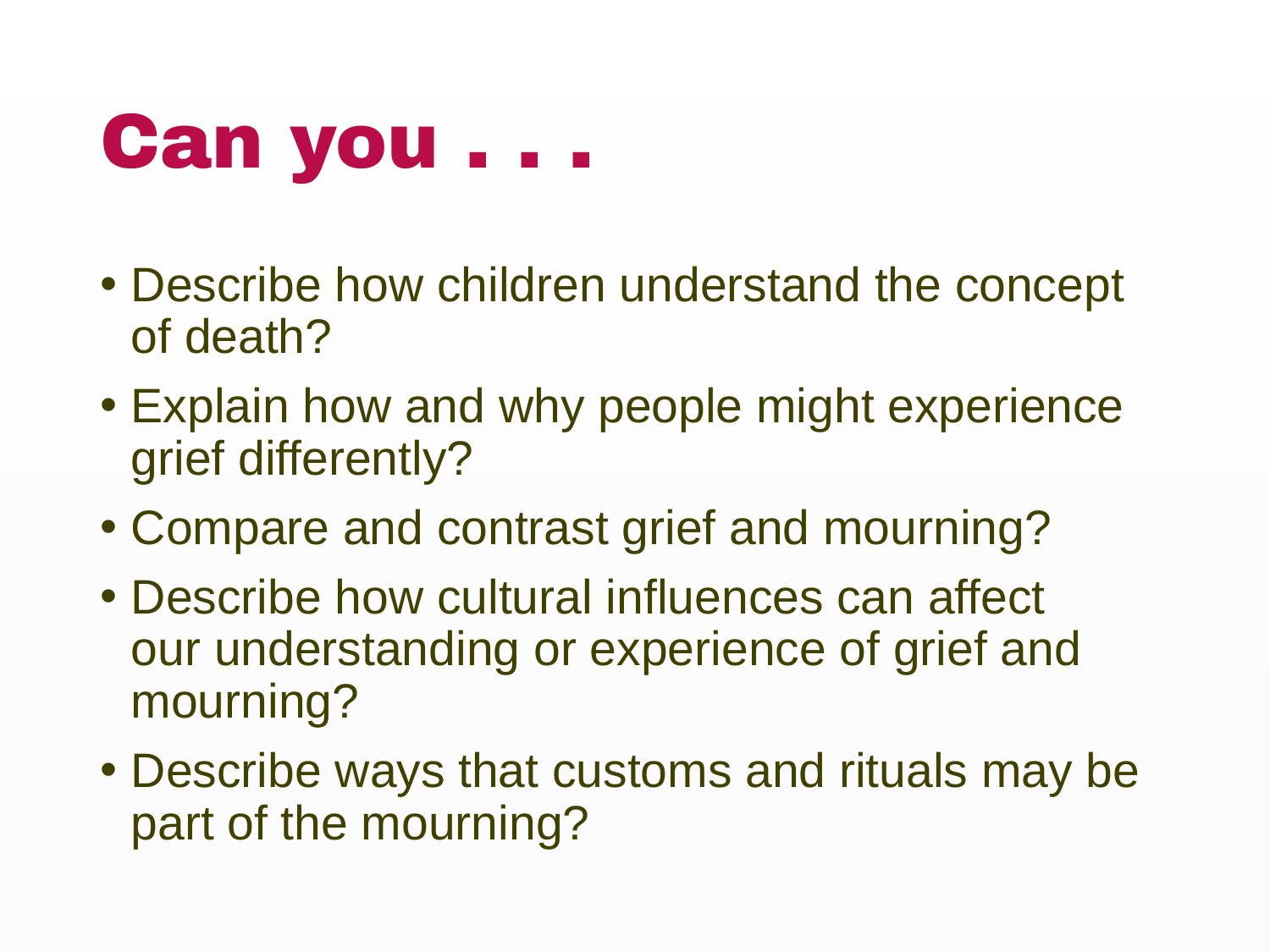

# Can you . . .
Describe how children understand the concept of death?
Explain how and why people might experience grief differently?
Compare and contrast grief and mourning?
Describe how cultural influences can affect our understanding or experience of grief and mourning?
Describe ways that customs and rituals may be part of the mourning?